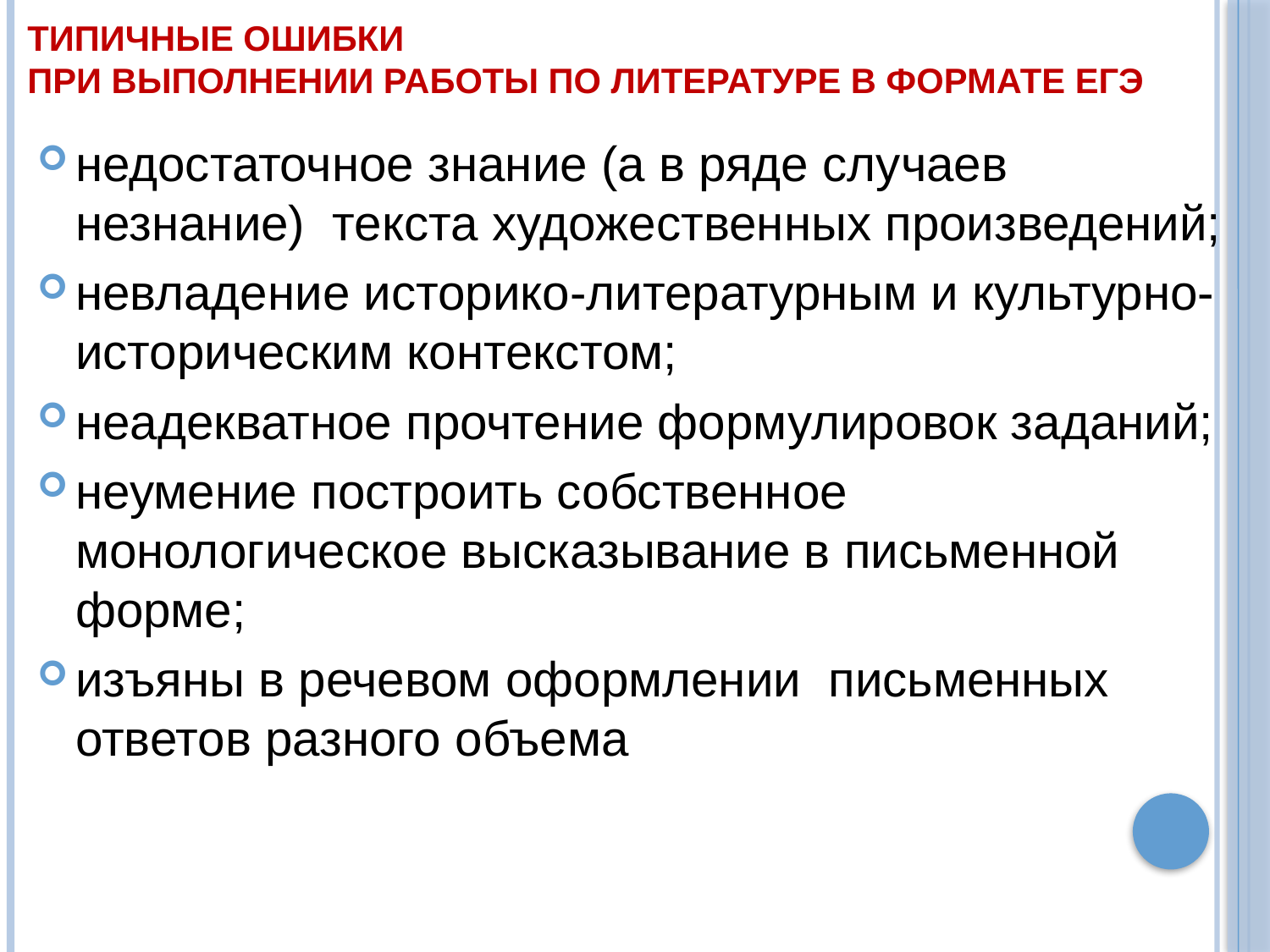

# Типичные ошибки при выполнении работы по литературе в формате ЕГЭ
недостаточное знание (а в ряде случаев незнание)  текста художественных произведений;
невладение историко-литературным и культурно-историческим контекстом;
неадекватное прочтение формулировок заданий;
неумение построить собственное монологическое высказывание в письменной форме;
изъяны в речевом оформлении  письменных ответов разного объема